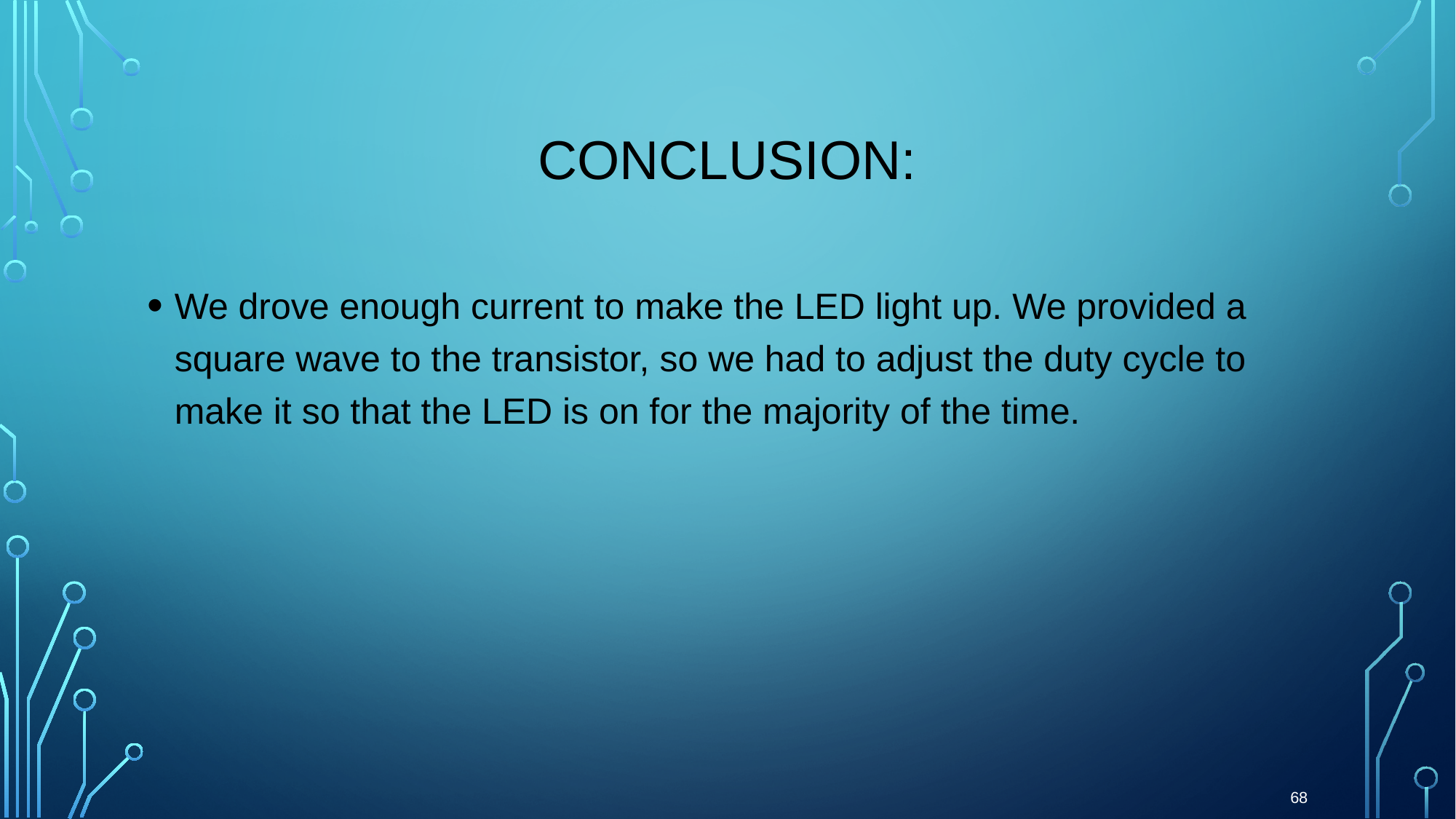

# Conclusion:
We drove enough current to make the LED light up. We provided a square wave to the transistor, so we had to adjust the duty cycle to make it so that the LED is on for the majority of the time.
68